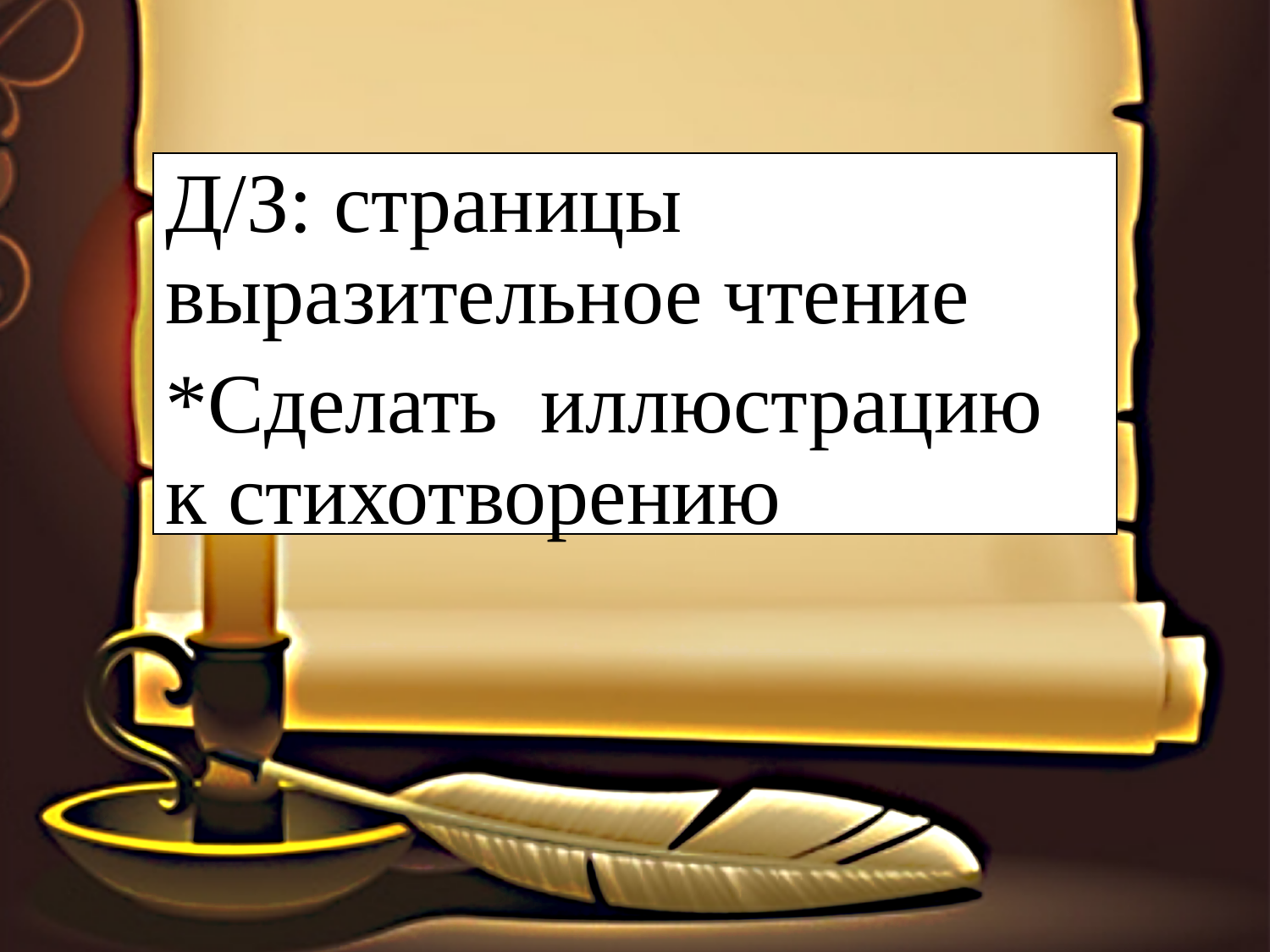

#
Д/З: страницы выразительное чтение
*Сделать  иллюстрацию к стихотворению